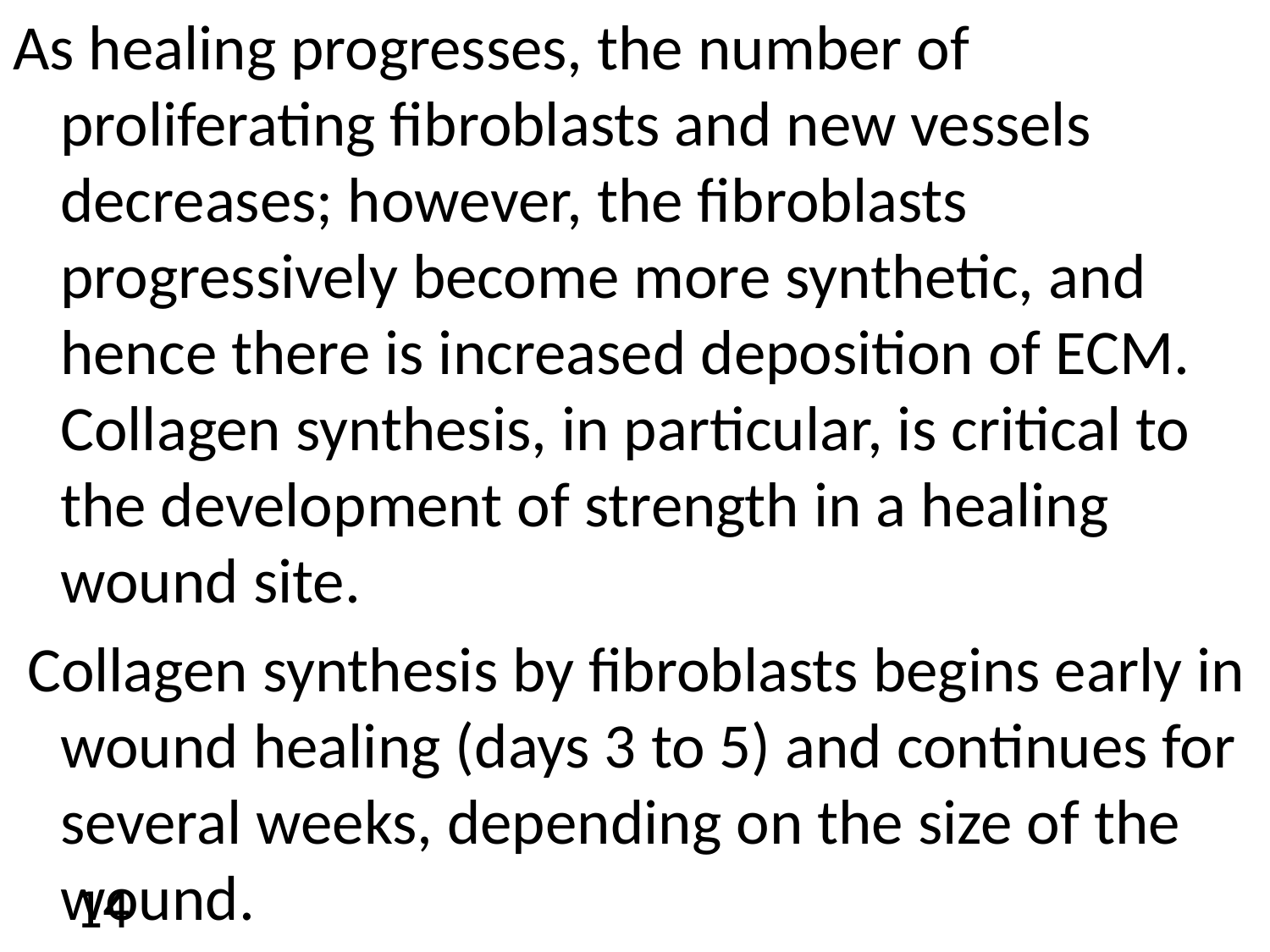

As healing progresses, the number of proliferating fibroblasts and new vessels decreases; however, the fibroblasts progressively become more synthetic, and hence there is increased deposition of ECM. Collagen synthesis, in particular, is critical to the development of strength in a healing wound site.
 Collagen synthesis by fibroblasts begins early in wound healing (days 3 to 5) and continues for several weeks, depending on the size of the wound.
14